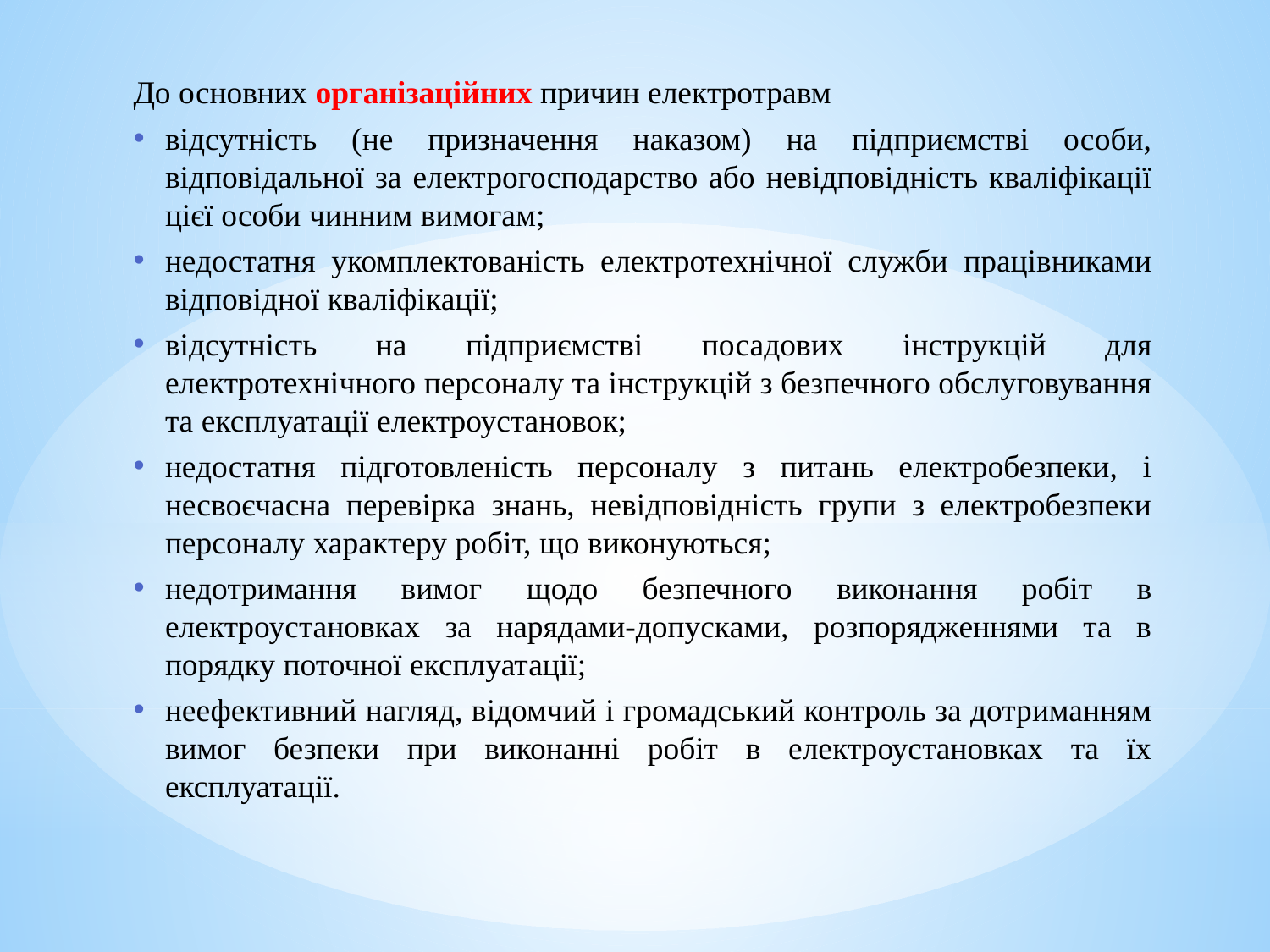

До основних організаційних причин електротравм
відсутність (не призначення наказом) на підприємстві особи, відповідальної за електрогосподарство або невідповідність кваліфікації цієї особи чинним вимогам;
недостатня укомплектованість електротехнічної служби працівниками відповідної кваліфікації;
відсутність на підприємстві посадових інструкцій для електротехнічного персоналу та інструкцій з безпечного обслуговування та експлуатації електроустановок;
недостатня підготовленість персоналу з питань електробезпеки, і несвоєчасна перевірка знань, невідповідність групи з електробезпеки персоналу характеру робіт, що виконуються;
недотримання вимог щодо безпечного виконання робіт в електроустановках за нарядами-допусками, розпорядженнями та в порядку поточної експлуатації;
неефективний нагляд, відомчий і громадський контроль за дотриманням вимог безпеки при виконанні робіт в електроустановках та їх експлуатації.